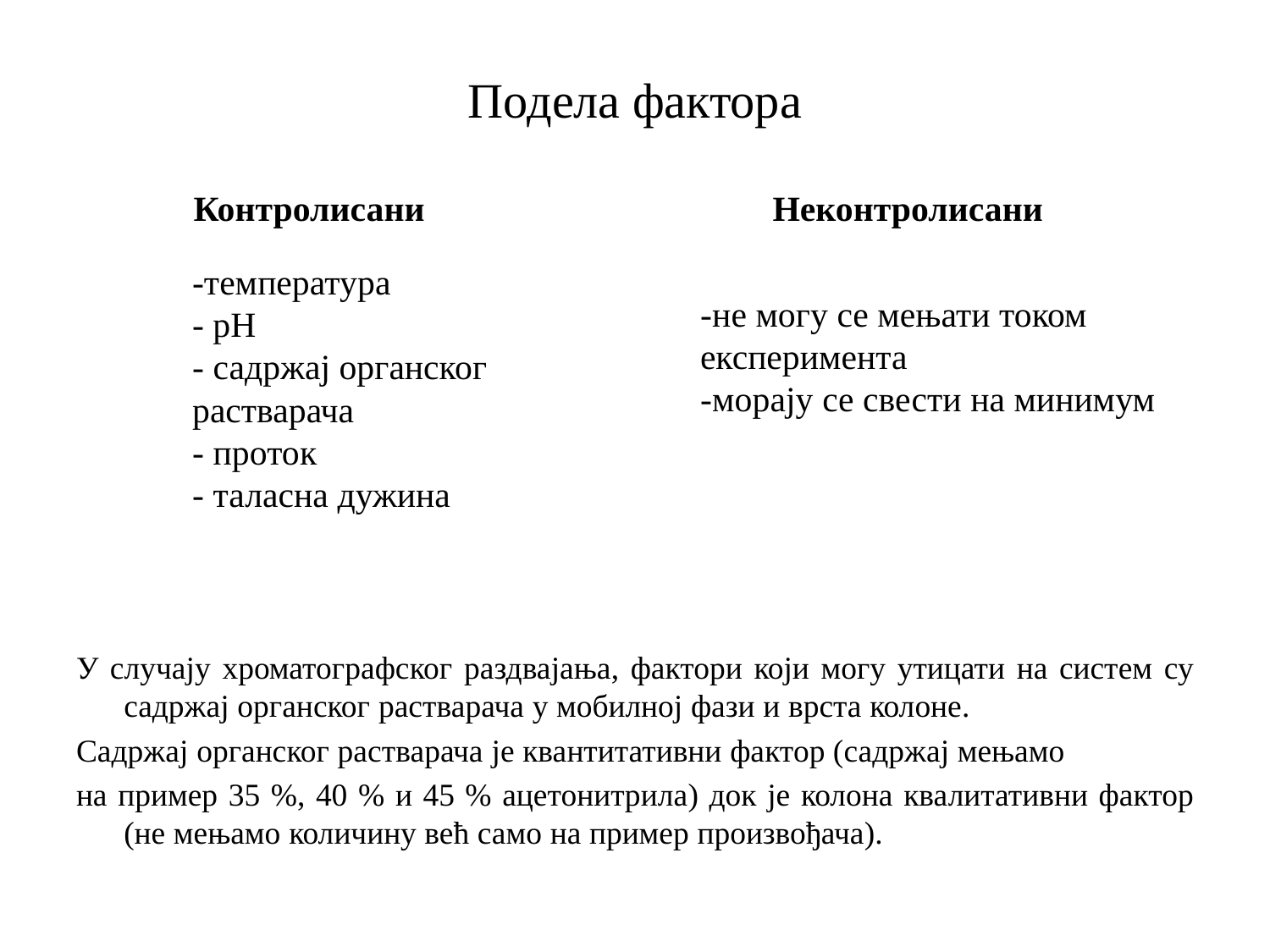

# Подела фактора
Контролисани
Неконтролисани
-температура
- pH
- садржај органског
растварача
- проток
- таласна дужина
-не могу се мењати током
експеримента
-морају се свести на минимум
У случају хроматографског раздвајања, фактори који могу утицати на систем су садржај органског растварача у мобилној фази и врста колоне.
Садржај органског растварача је квантитативни фактор (садржај мењамо
на пример 35 %, 40 % и 45 % ацетонитрила) док је колона квалитативни фактор (не мењамо количину већ само на пример произвођача).